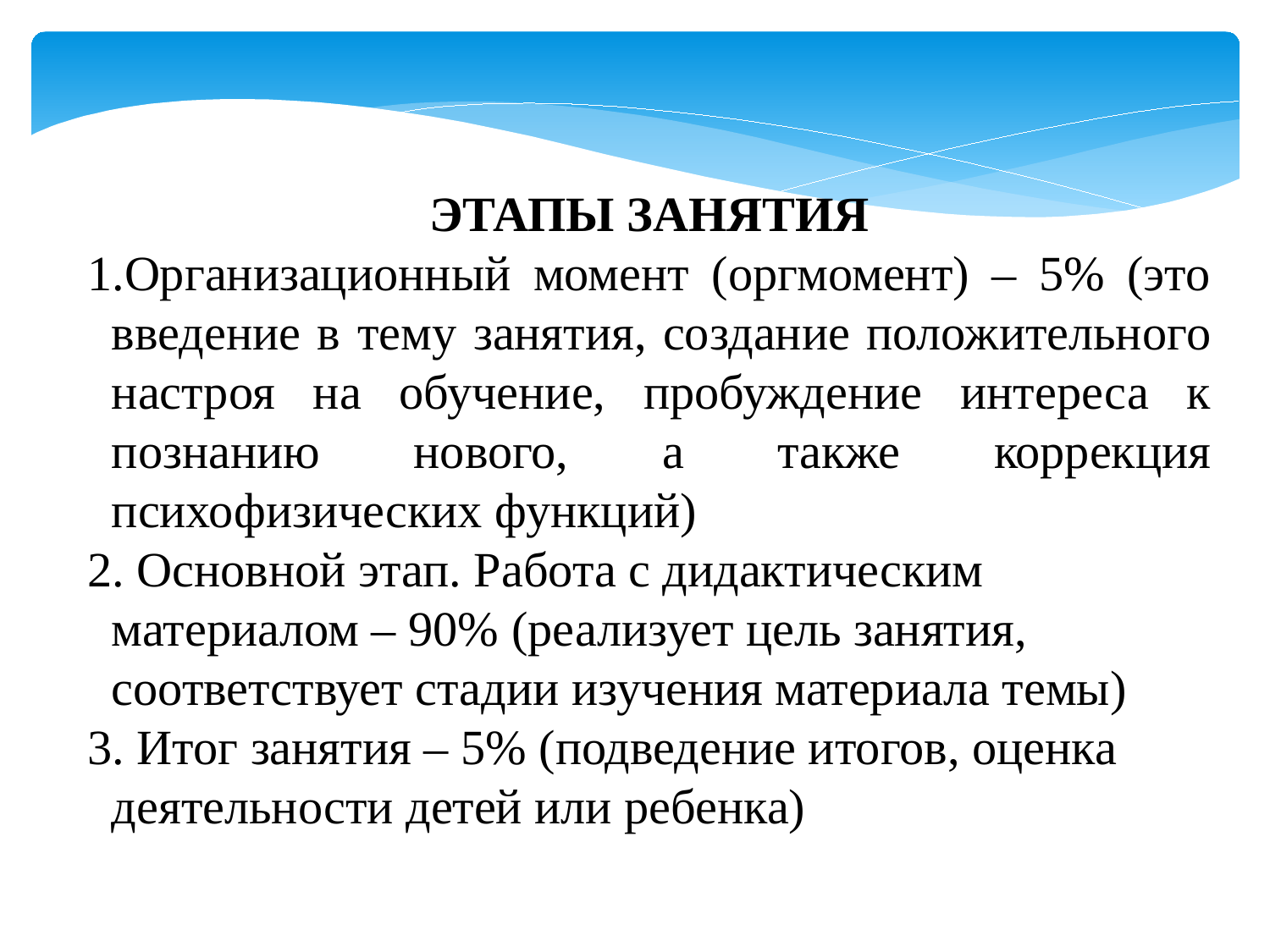

ЭТАПЫ ЗАНЯТИЯ
1.Организационный момент (оргмомент) – 5% (это введение в тему занятия, создание положительного настроя на обучение, пробуждение интереса к познанию нового, а также коррекция психофизических функций)
2. Основной этап. Работа с дидактическим материалом – 90% (реализует цель занятия, соответствует стадии изучения материала темы)
3. Итог занятия – 5% (подведение итогов, оценка деятельности детей или ребенка)